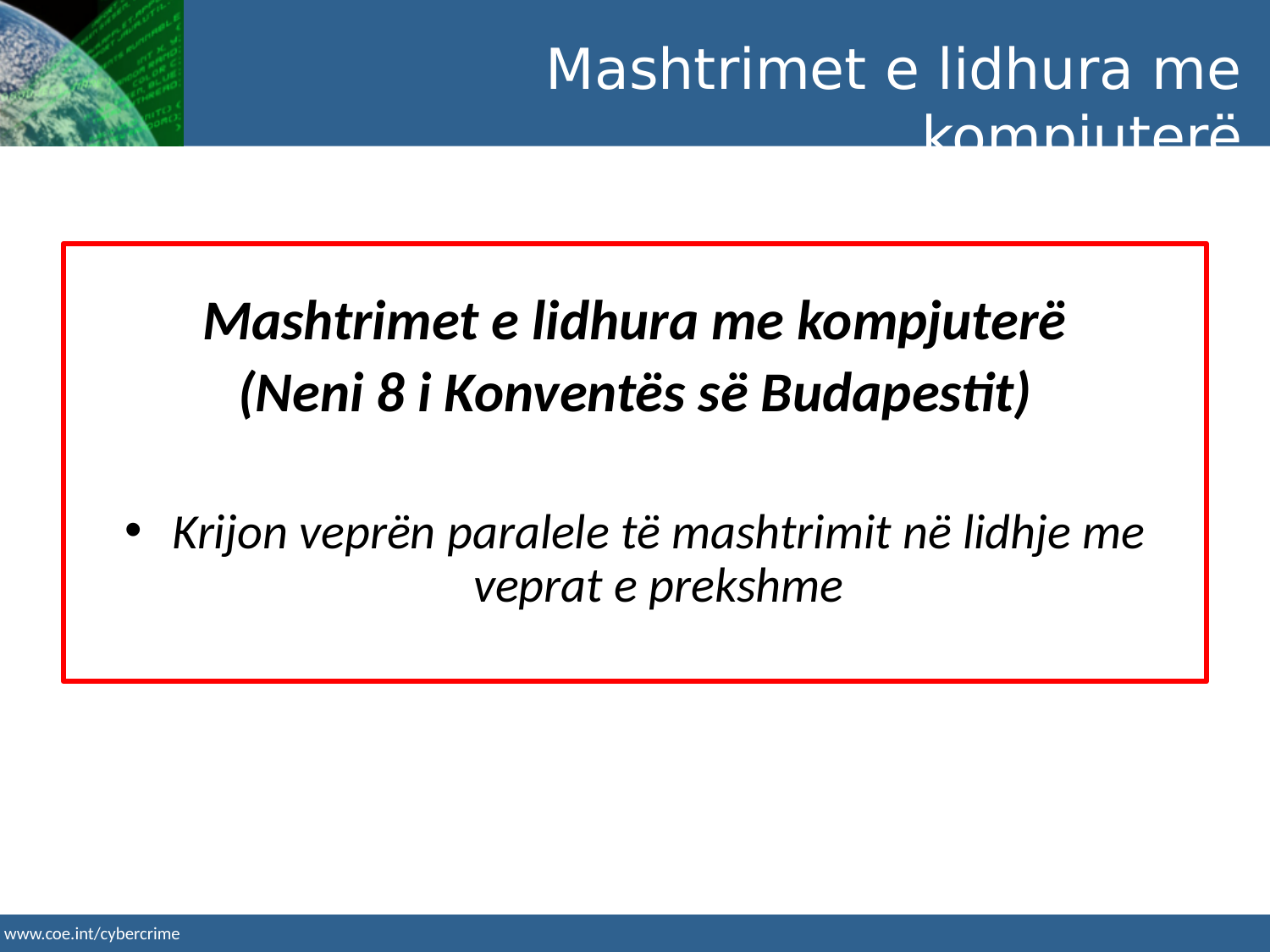

Mashtrimet e lidhura me kompjuterë

Mashtrimet e lidhura me kompjuterë
(Neni 8 i Konventës së Budapestit)

Krijon veprën paralele të mashtrimit në lidhje me veprat e prekshme